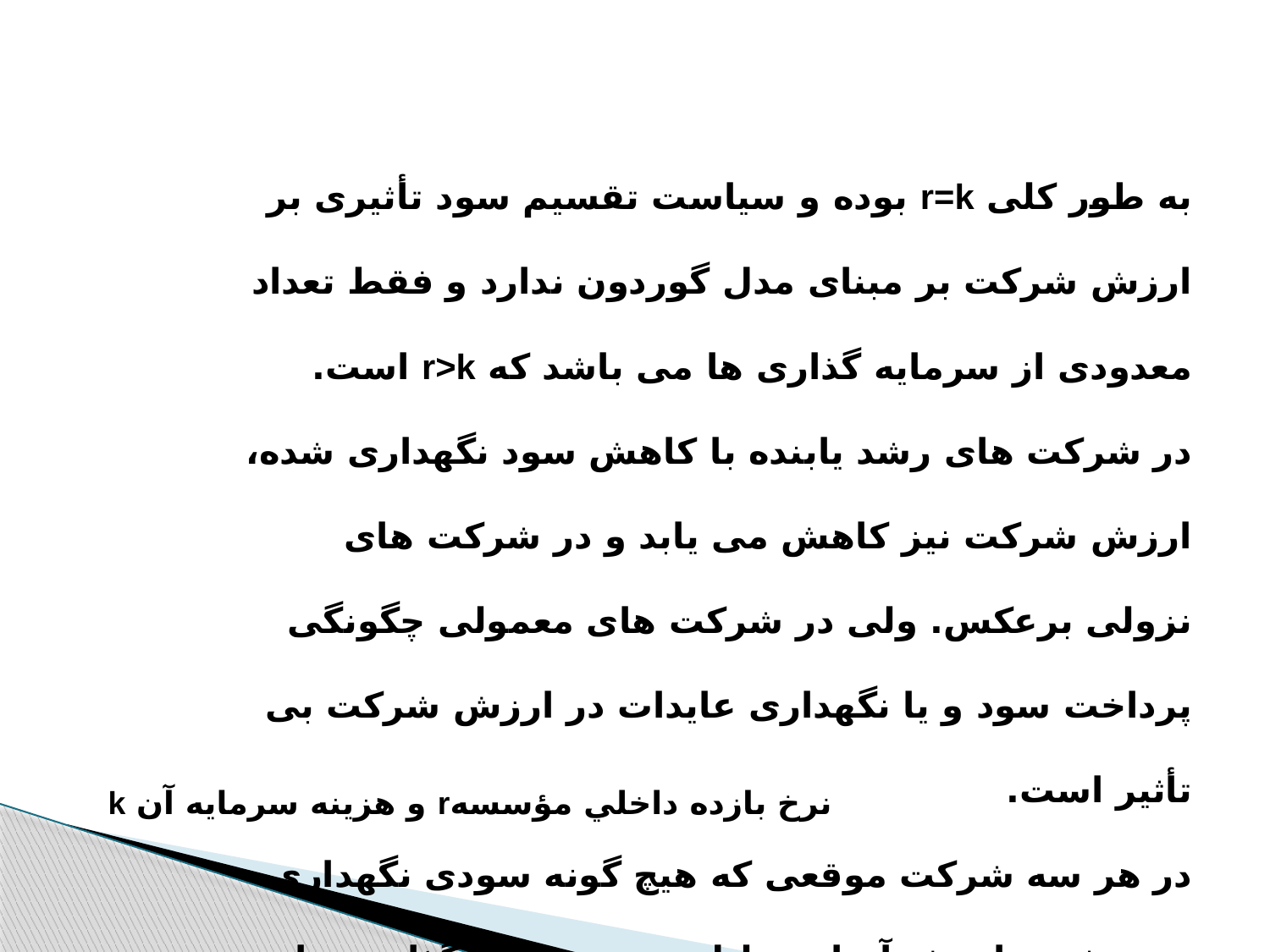

به طور کلی r=k بوده و سیاست تقسیم سود تأثیری بر ارزش شرکت بر مبنای مدل گوردون ندارد و فقط تعداد معدودی از سرمایه گذاری ها می باشد که r>k است.
در شرکت های رشد یابنده با کاهش سود نگهداری شده، ارزش شرکت نیز کاهش می یابد و در شرکت های نزولی برعکس. ولی در شرکت های معمولی چگونگی پرداخت سود و یا نگهداری عایدات در ارزش شرکت بی تأثیر است.
در هر سه شرکت موقعی که هیچ گونه سودی نگهداری نمی شود. ارزش آنها به دلیل عدم سرمایه گذاری برابر است.
نرخ بازده داخلي مؤسسهr و هزينه سرمايه آن k